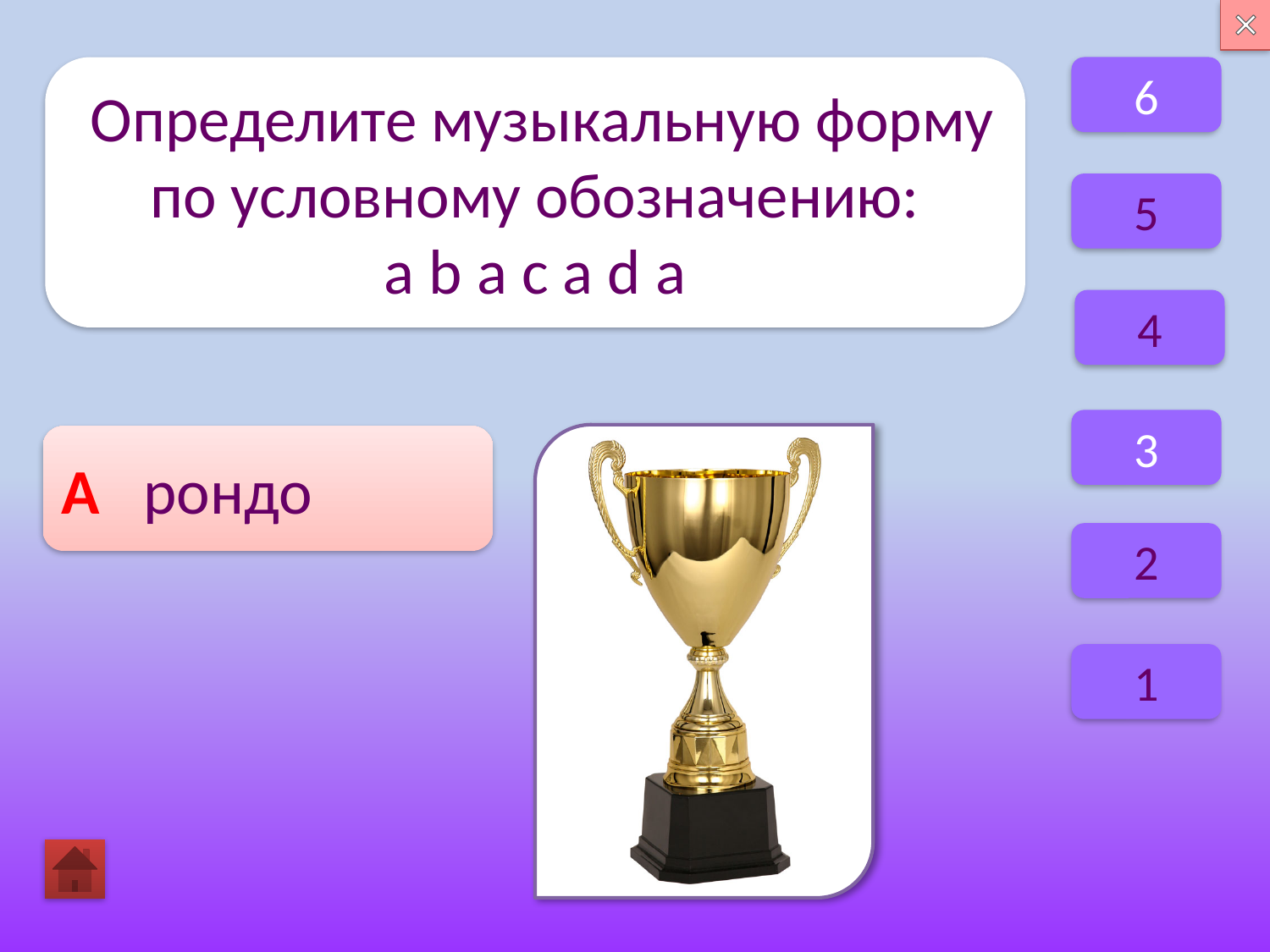

6
 Определите музыкальную форму по условному обозначению:
a b a c a d a
5
4
3

А   рондо
2
1